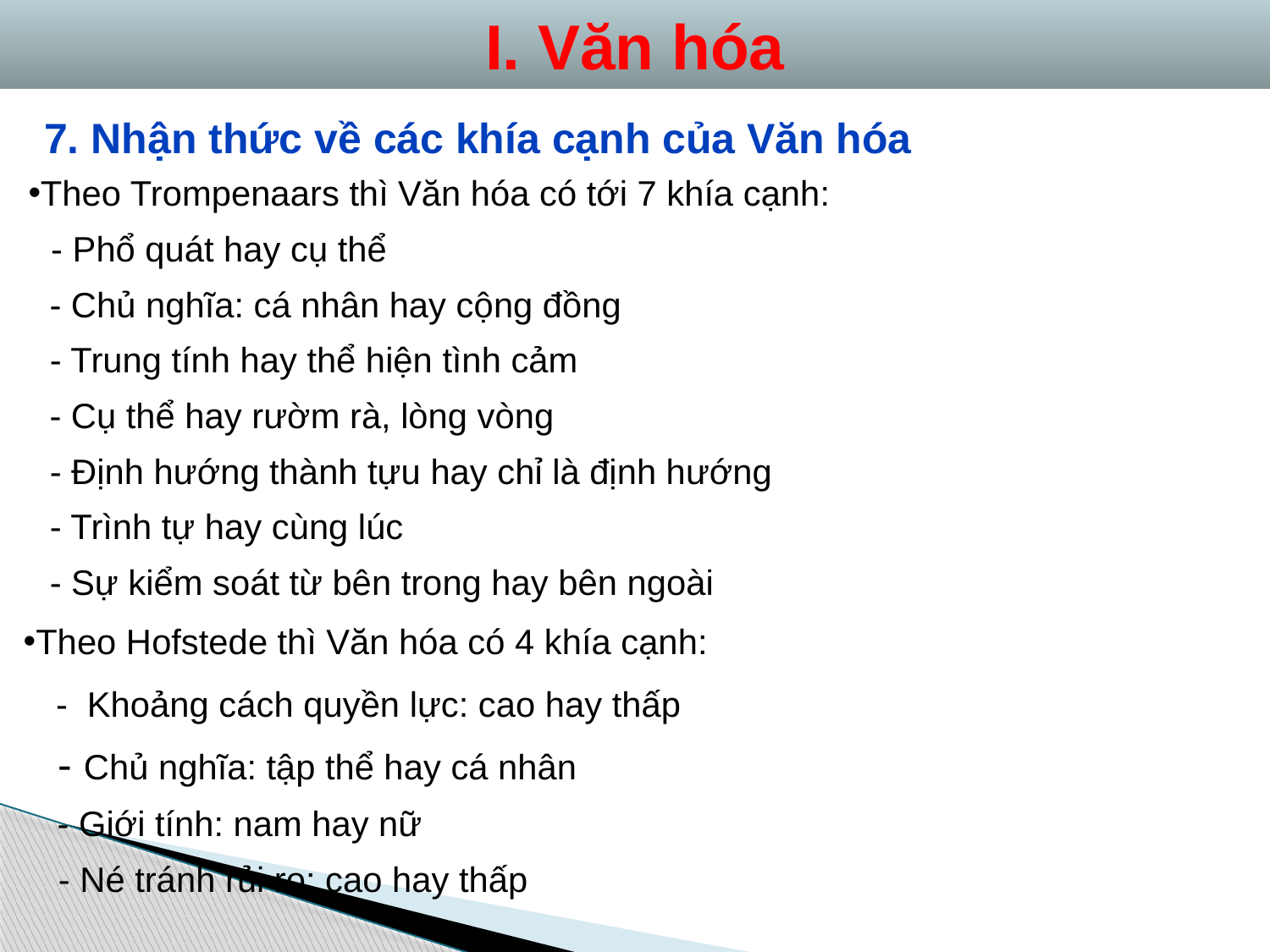

I. Văn hóa
7. Nhận thức về các khía cạnh của Văn hóa
Theo Trompenaars thì Văn hóa có tới 7 khía cạnh:
- Phổ quát hay cụ thể
- Chủ nghĩa: cá nhân hay cộng đồng
- Trung tính hay thể hiện tình cảm
- Cụ thể hay rườm rà, lòng vòng
- Định hướng thành tựu hay chỉ là định hướng
- Trình tự hay cùng lúc
- Sự kiểm soát từ bên trong hay bên ngoài
Theo Hofstede thì Văn hóa có 4 khía cạnh:

-  Khoảng cách quyền lực: cao hay thấp
- Chủ nghĩa: tập thể hay cá nhân
- Giới tính: nam hay nữ
- Né tránh rủi ro: cao hay thấp